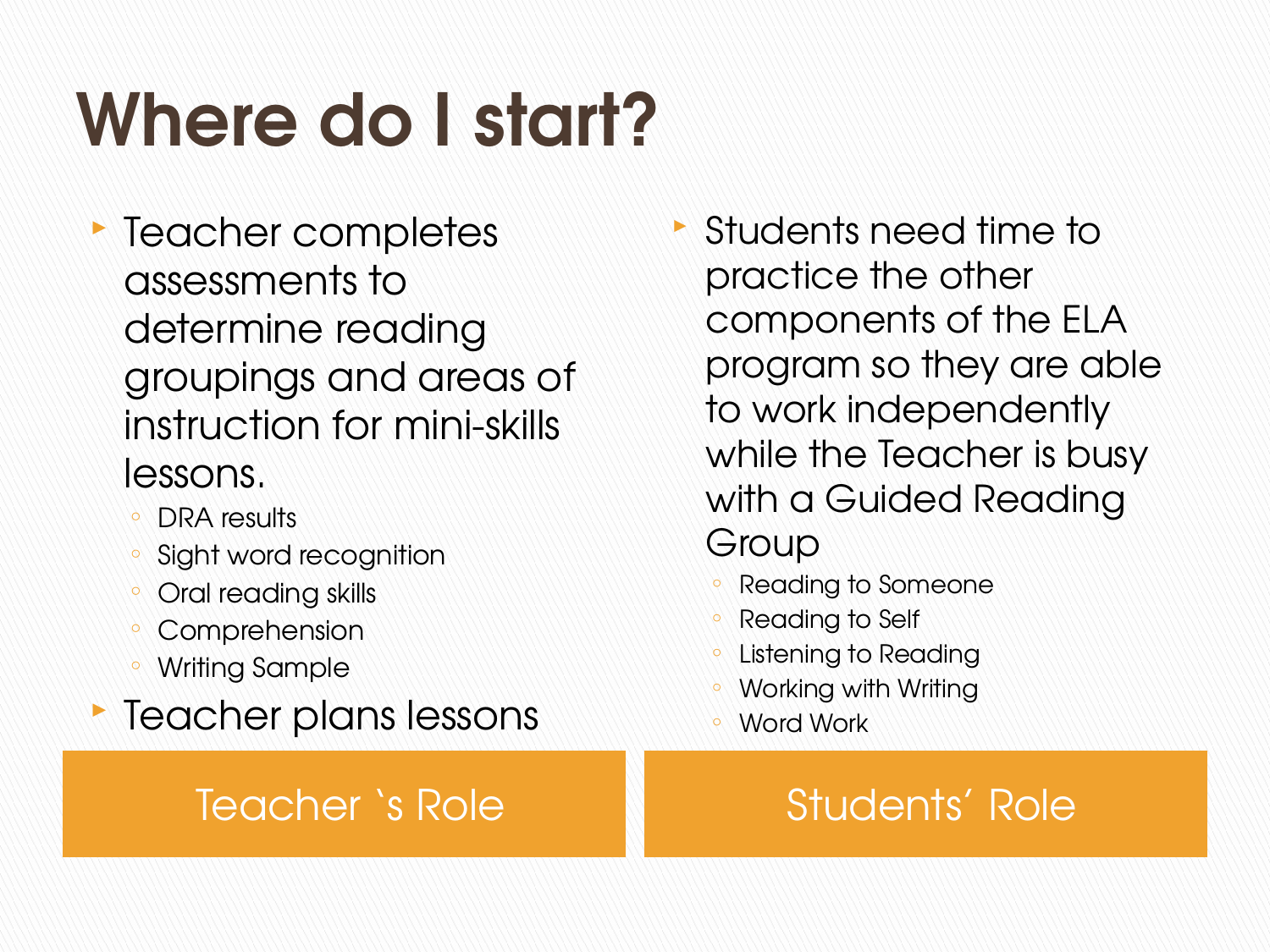

# Where do I start?
Teacher completes assessments to determine reading groupings and areas of instruction for mini-skills lessons.
DRA results
Sight word recognition
Oral reading skills
Comprehension
Writing Sample
Teacher plans lessons

Students need time to practice the other components of the ELA program so they are able to work independently while the Teacher is busy with a Guided Reading Group
Reading to Someone
Reading to Self
Listening to Reading
Working with Writing
Word Work

Teacher ‘s Role
Students’ Role